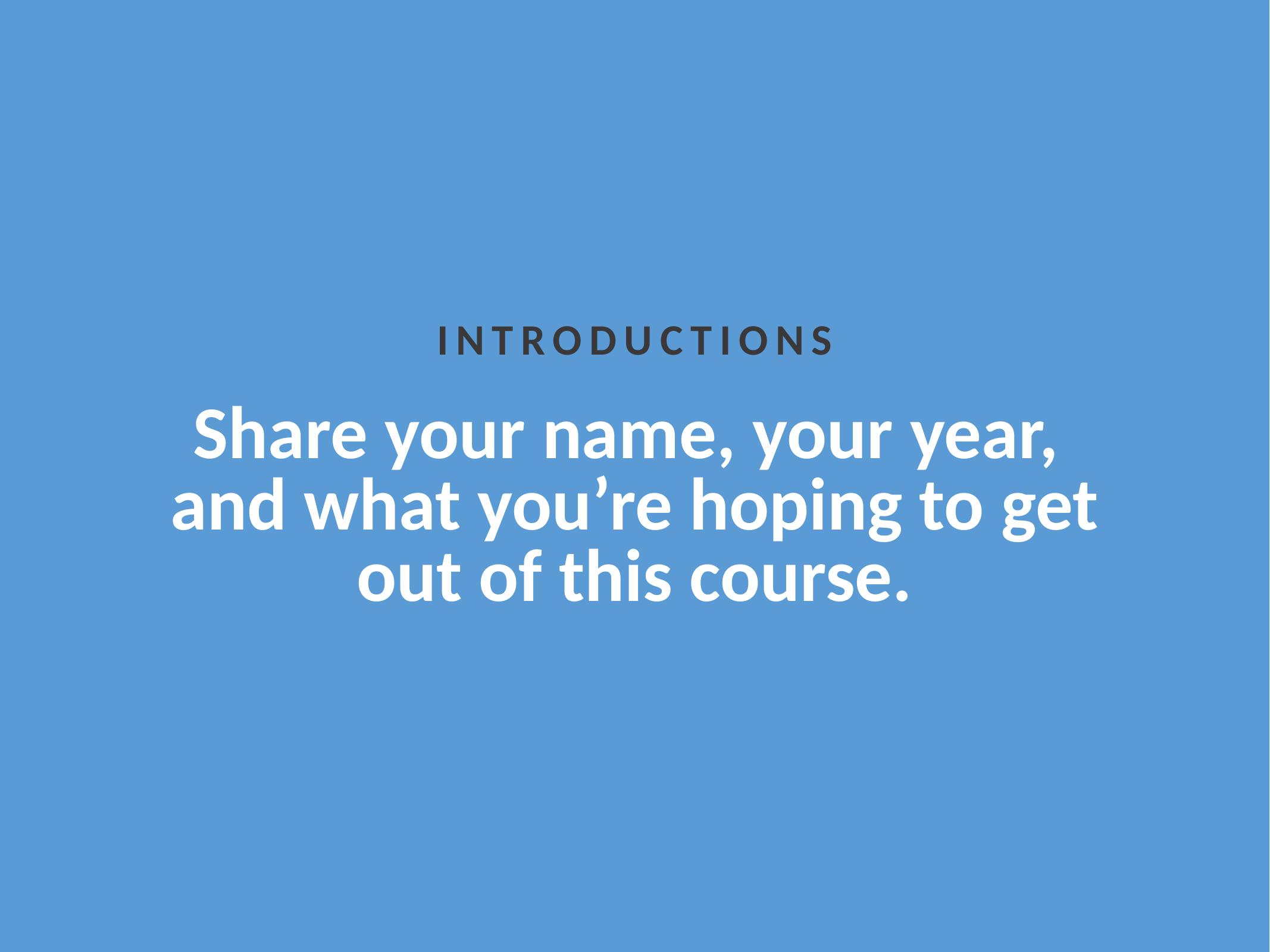

INTRODUCTIONS
Share your name, your year,
and what you’re hoping to get
out of this course.